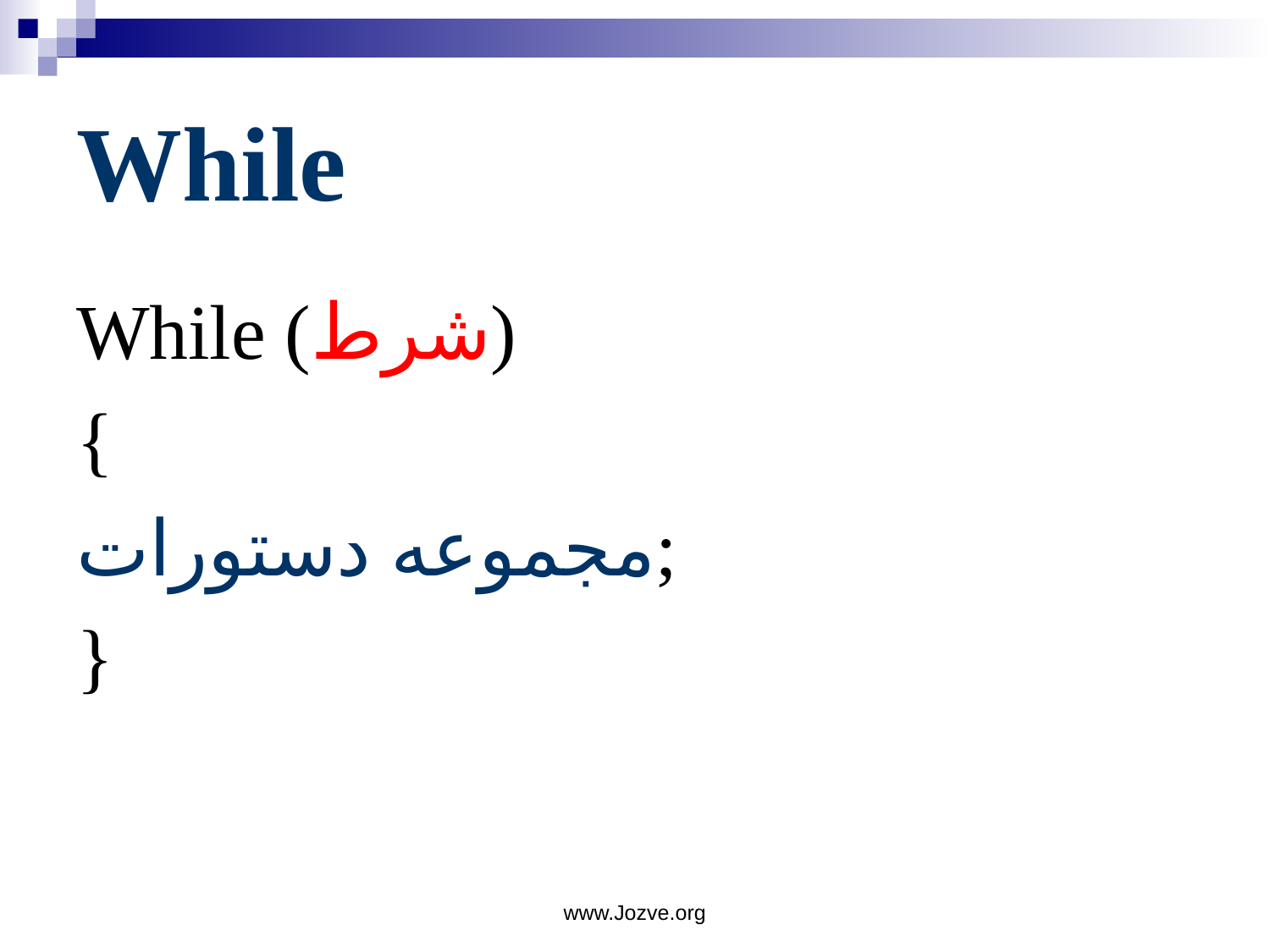

# While
While (شرط)
{
مجموعه دستورات;
}
www.Jozve.org